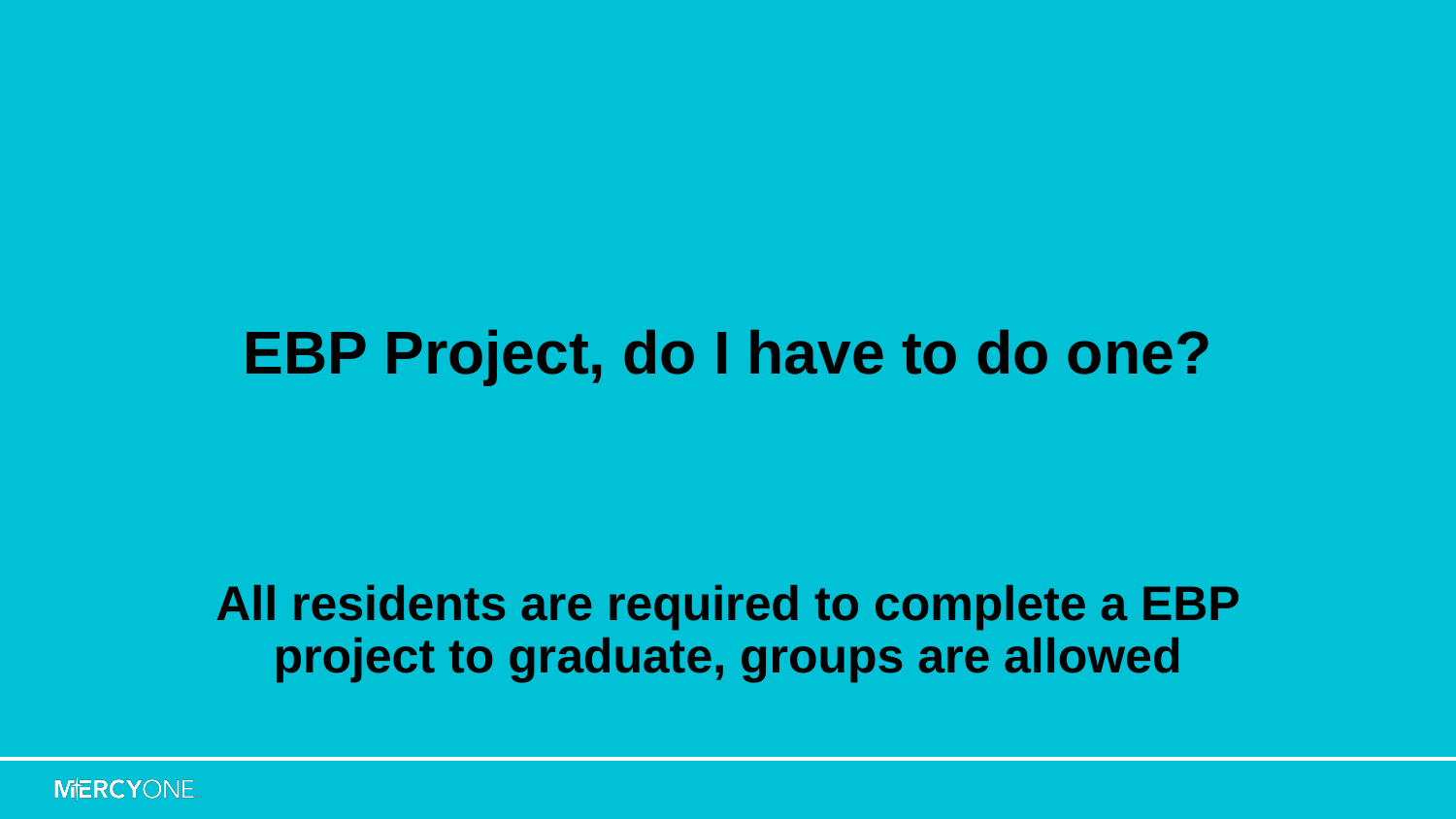

# EBP Project, do I have to do one?
All residents are required to complete a EBP project to graduate, groups are allowed